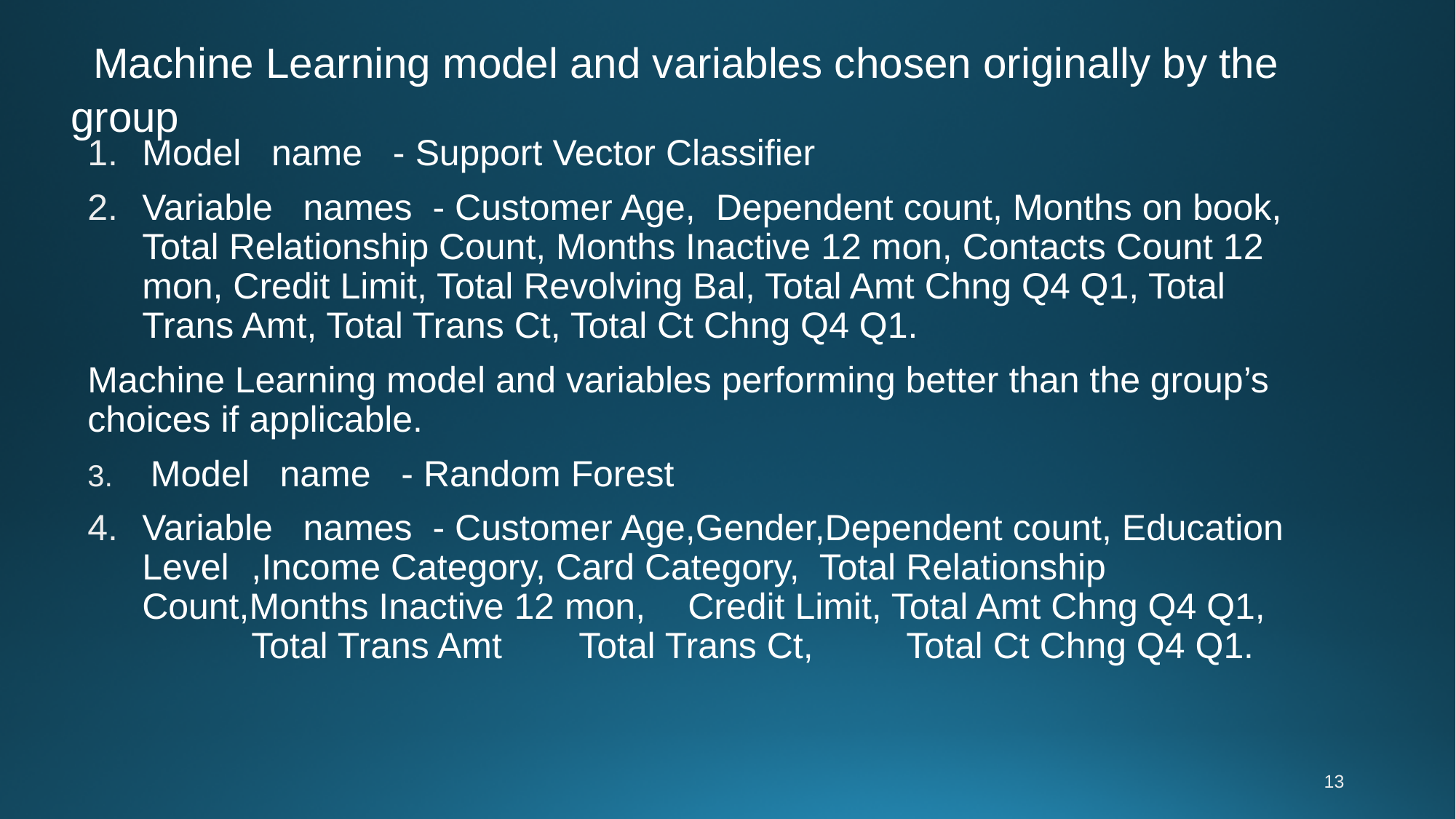

# Machine Learning model and variables chosen originally by the group

Model   name   - Support Vector Classifier
Variable   names  - Customer Age,  Dependent count, Months on book, Total Relationship Count, Months Inactive 12 mon, Contacts Count 12 mon, Credit Limit, Total Revolving Bal, Total Amt Chng Q4 Q1, Total Trans Amt, Total Trans Ct, Total Ct Chng Q4 Q1.
Machine Learning model and variables performing better than the group’s choices if applicable.
 Model   name   - Random Forest
Variable   names  - Customer Age,Gender,Dependent count, Education Level	,Income Category, Card Category,  Total Relationship Count,Months Inactive 12 mon,	Credit Limit, Total Amt Chng Q4 Q1,	Total Trans Amt	Total Trans Ct,	Total Ct Chng Q4 Q1.

13